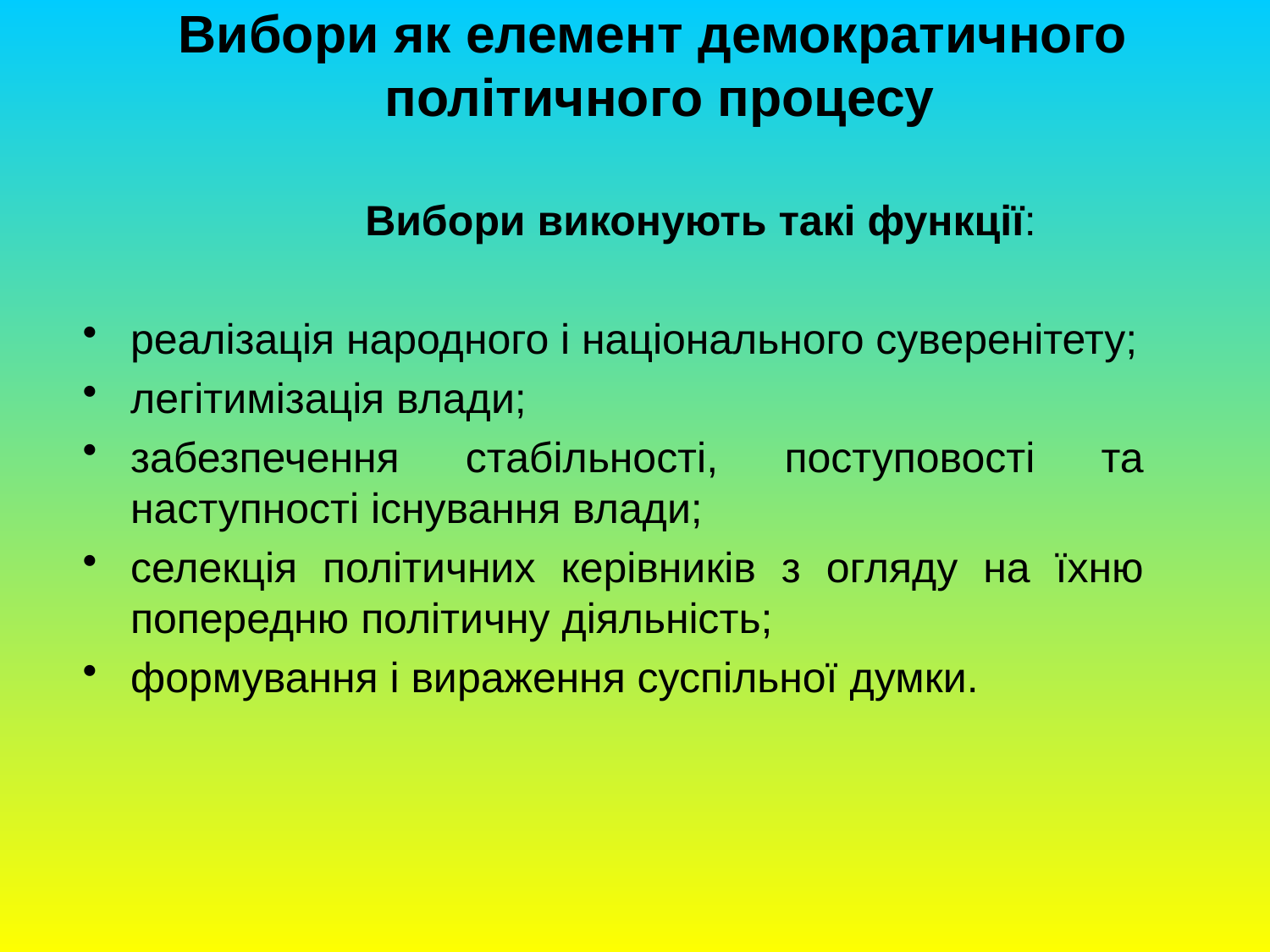

# Вибори як елемент демократичного політичного процесу
                             Вибори виконують такі функції:

реалізація народного і національного суверенітету;
легітимізація влади;
забезпечення стабільності, поступовості та наступності існування влади;
селекція політичних керівників з огляду на їхню попередню політичну діяльність;
формування і вираження суспільної думки.